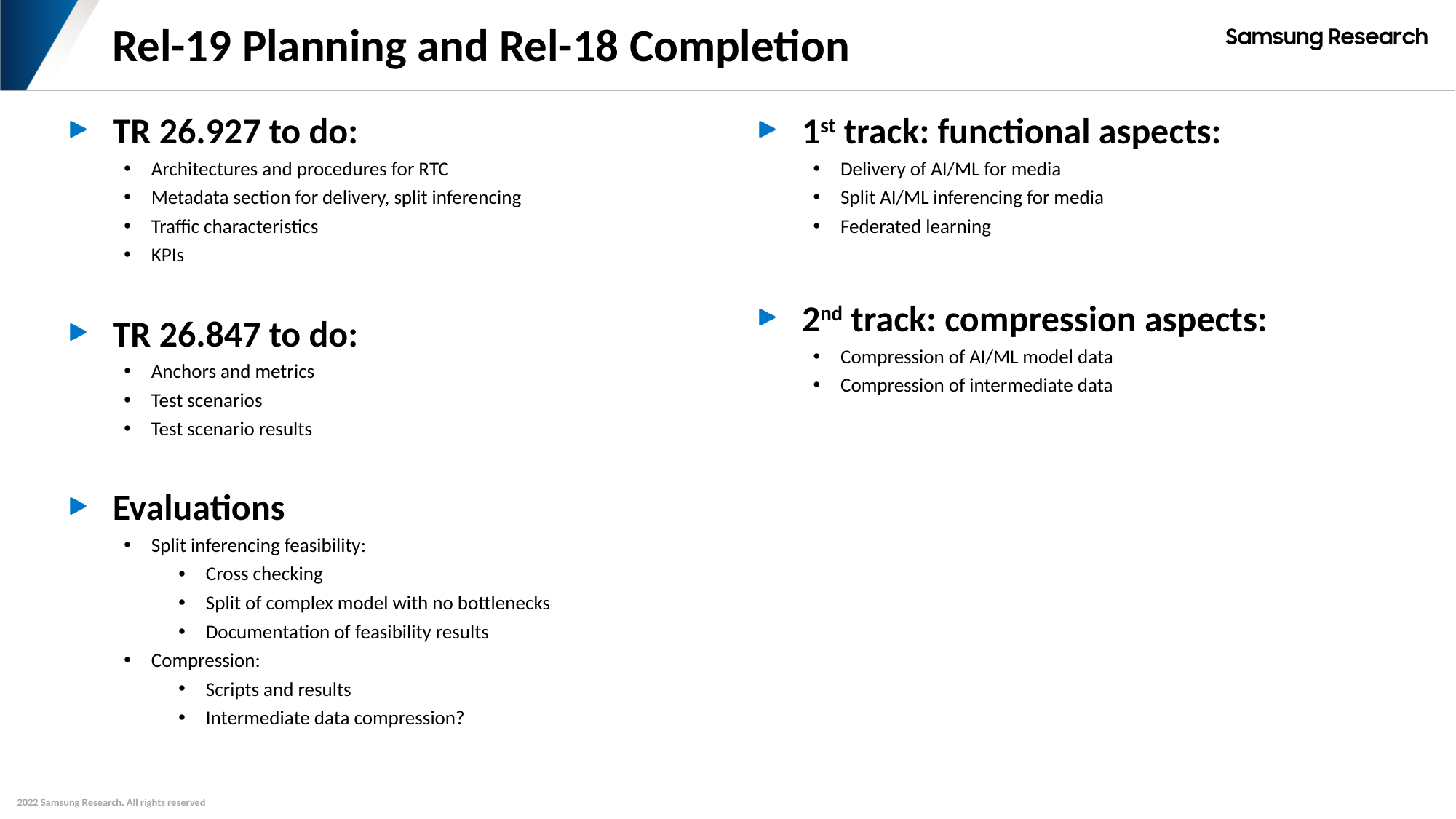

# Rel-19 Planning and Rel-18 Completion

TR 26.927 to do:
Architectures and procedures for RTC
Metadata section for delivery, split inferencing
Traffic characteristics
KPIs

TR 26.847 to do:
Anchors and metrics
Test scenarios
Test scenario results

Evaluations
Split inferencing feasibility:
Cross checking
Split of complex model with no bottlenecks
Documentation of feasibility results
Compression:
Scripts and results
Intermediate data compression?

1st track: functional aspects:
Delivery of AI/ML for media
Split AI/ML inferencing for media
Federated learning

2nd track: compression aspects:
Compression of AI/ML model data
Compression of intermediate data